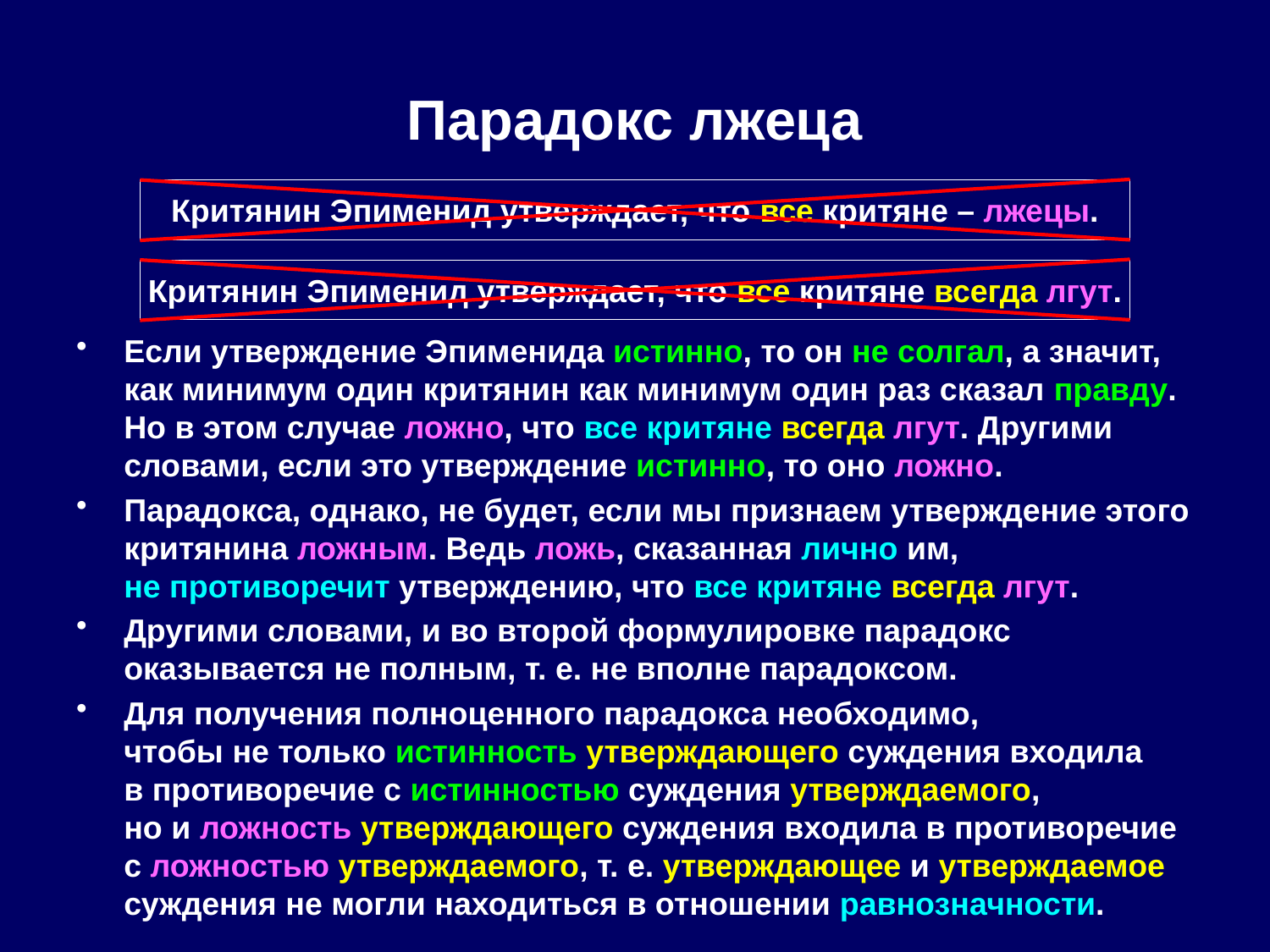

# Парадокс лжеца
Критянин Эпименид утверждает, что все критяне – лжецы.
Критянин Эпименид утверждает, что все критяне всегда лгут.
Если утверждение Эпименида истинно, то он не солгал, а значит, как минимум один критянин как минимум один раз сказал правду. Но в этом случае ложно, что все критяне всегда лгут. Другими словами, если это утверждение истинно, то оно ложно.
Парадокса, однако, не будет, если мы признаем утверждение этого критянина ложным. Ведь ложь, сказанная лично им,
не противоречит утверждению, что все критяне всегда лгут.
Другими словами, и во второй формулировке парадокс оказывается не полным, т. е. не вполне парадоксом.
Для получения полноценного парадокса необходимо,
чтобы не только истинность утверждающего суждения входила
в противоречие с истинностью суждения утверждаемого,
но и ложность утверждающего суждения входила в противоречие с ложностью утверждаемого, т. е. утверждающее и утверждаемое суждения не могли находиться в отношении равнозначности.